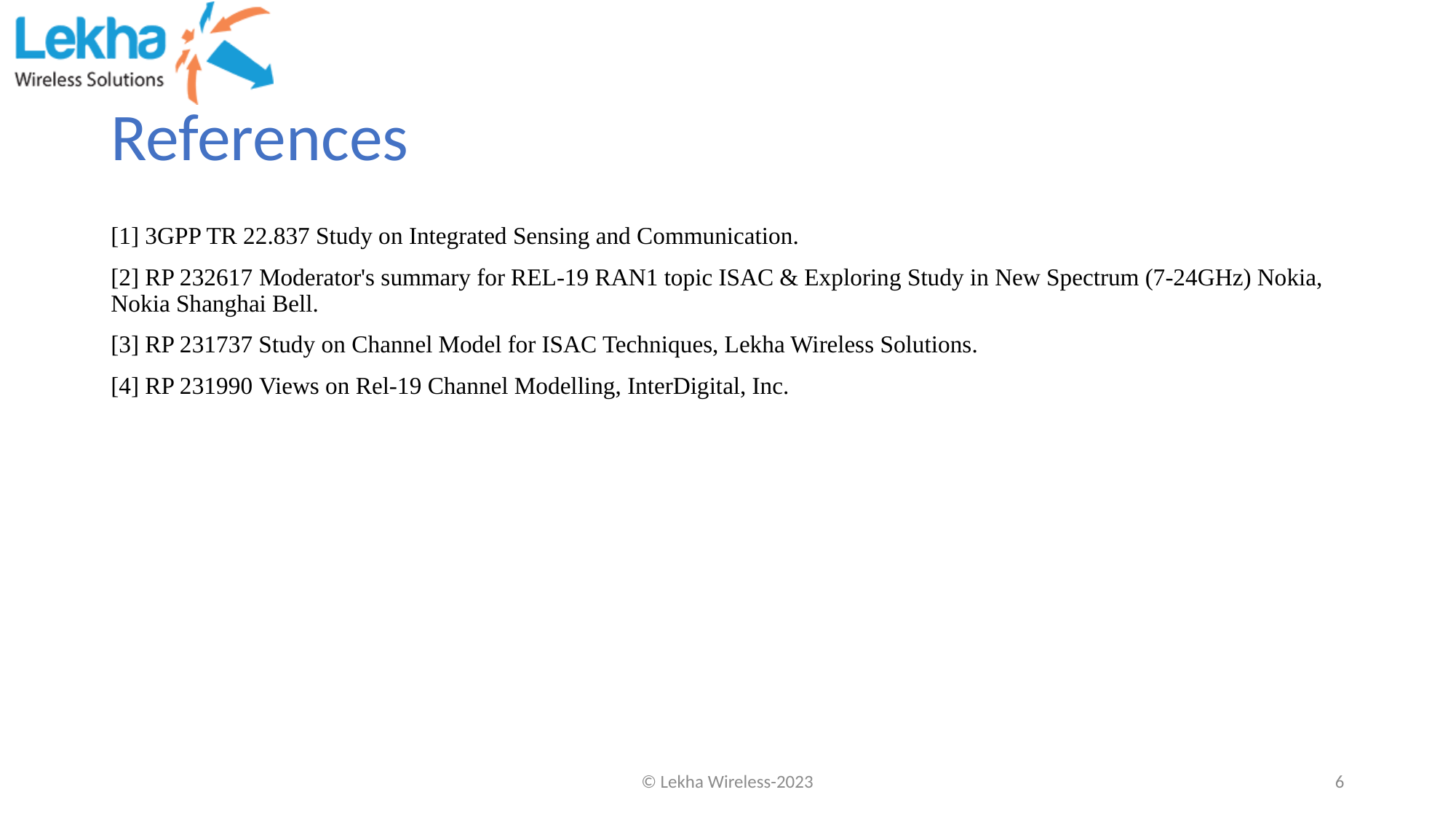

# References
[1] 3GPP TR 22.837 Study on Integrated Sensing and Communication.
[2] RP 232617 Moderator's summary for REL-19 RAN1 topic ISAC & Exploring Study in New Spectrum (7-24GHz) Nokia, Nokia Shanghai Bell.
[3] RP 231737 Study on Channel Model for ISAC Techniques, Lekha Wireless Solutions.
[4] RP 231990 Views on Rel-19 Channel Modelling, InterDigital, Inc.

© Lekha Wireless-2023
6